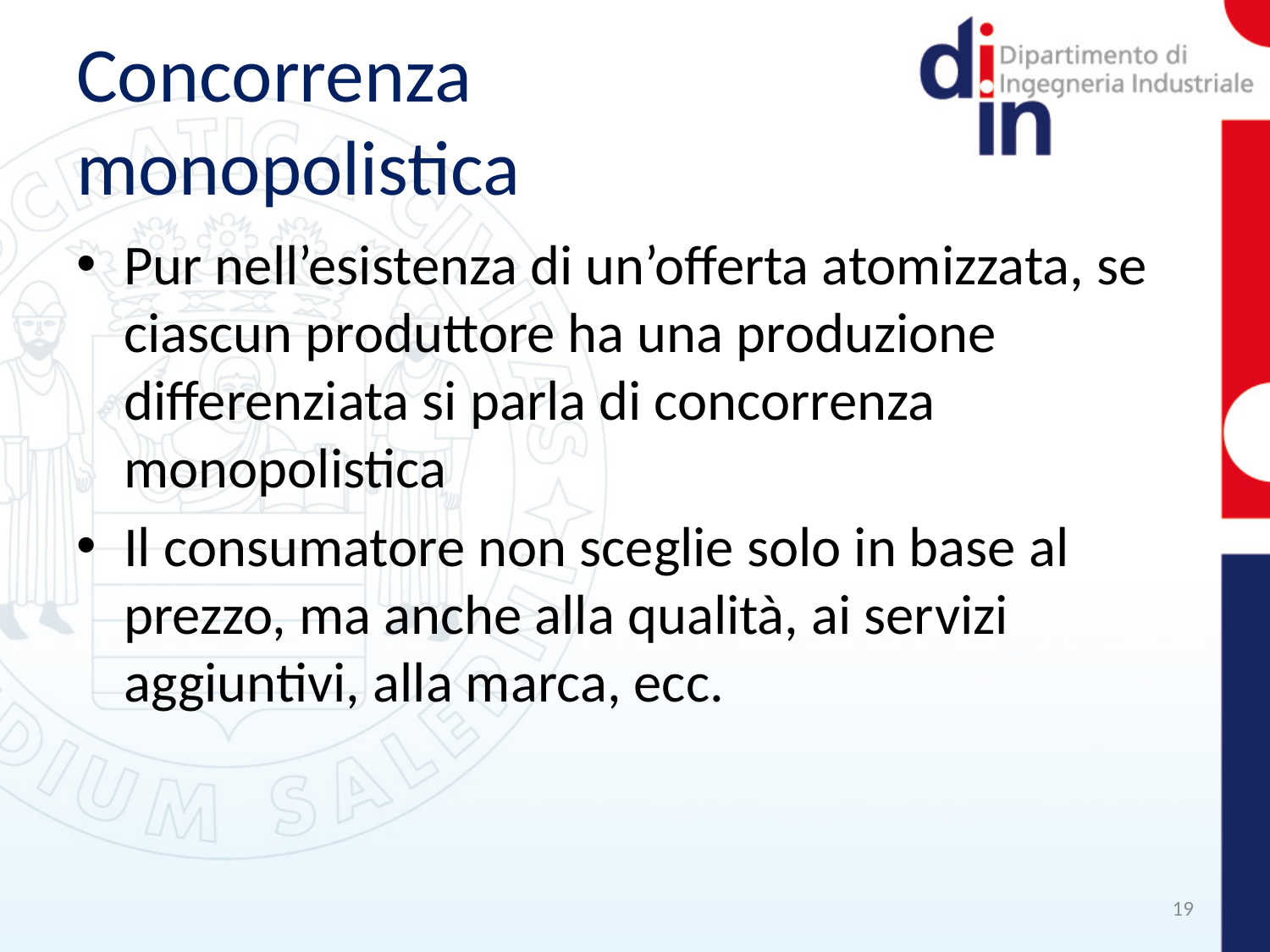

# Concorrenza monopolistica
Pur nell’esistenza di un’offerta atomizzata, se ciascun produttore ha una produzione differenziata si parla di concorrenza monopolistica
Il consumatore non sceglie solo in base al prezzo, ma anche alla qualità, ai servizi aggiuntivi, alla marca, ecc.
19